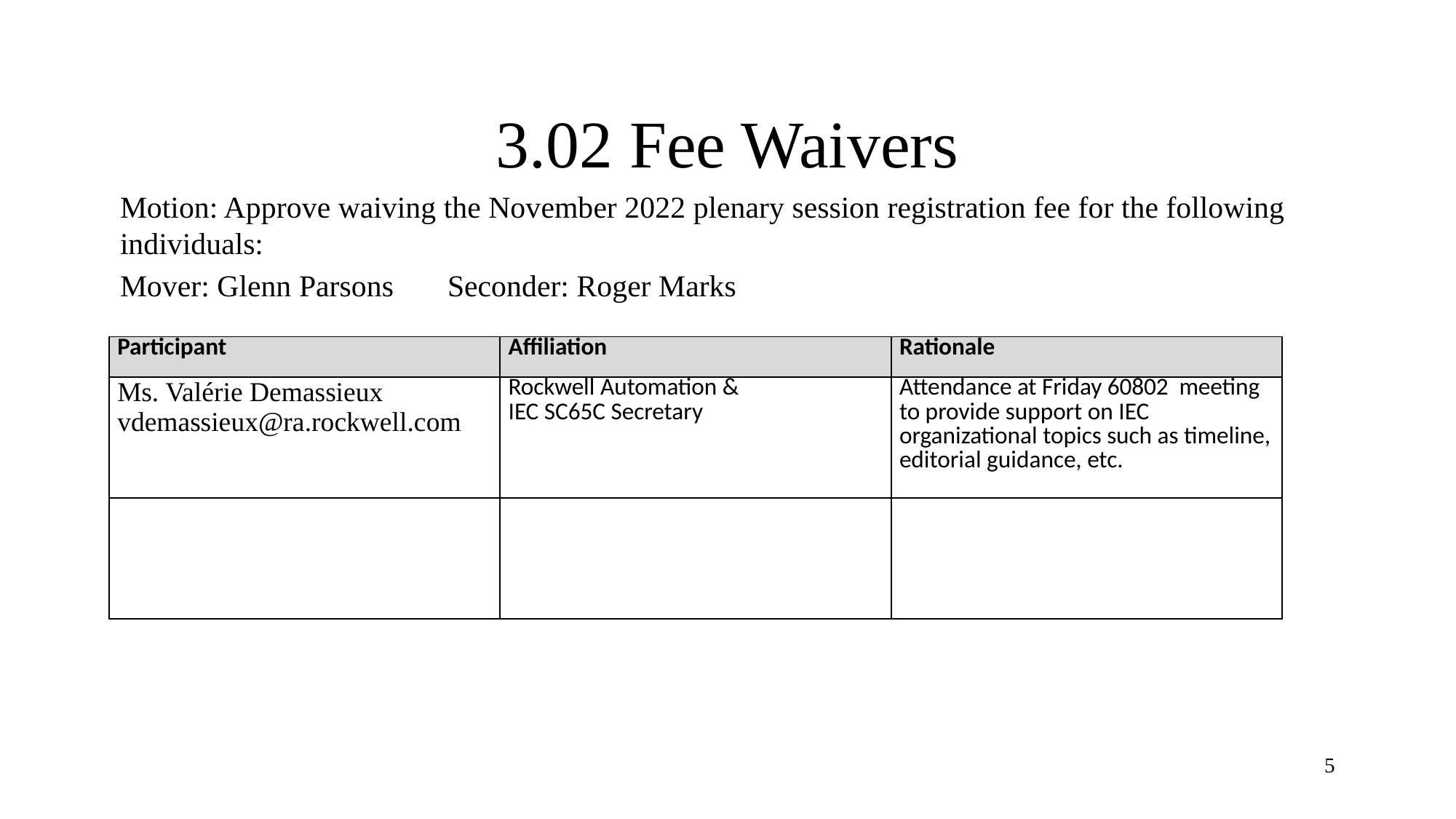

# 3.02 Fee Waivers
Motion: Approve waiving the November 2022 plenary session registration fee for the following individuals:
Mover: Glenn Parsons 	Seconder: Roger Marks
| Participant | Affiliation | Rationale |
| --- | --- | --- |
| Ms. Valérie Demassieux vdemassieux@ra.rockwell.com | Rockwell Automation & IEC SC65C Secretary | Attendance at Friday 60802 meeting to provide support on IEC organizational topics such as timeline, editorial guidance, etc. |
|  |  |  |

5